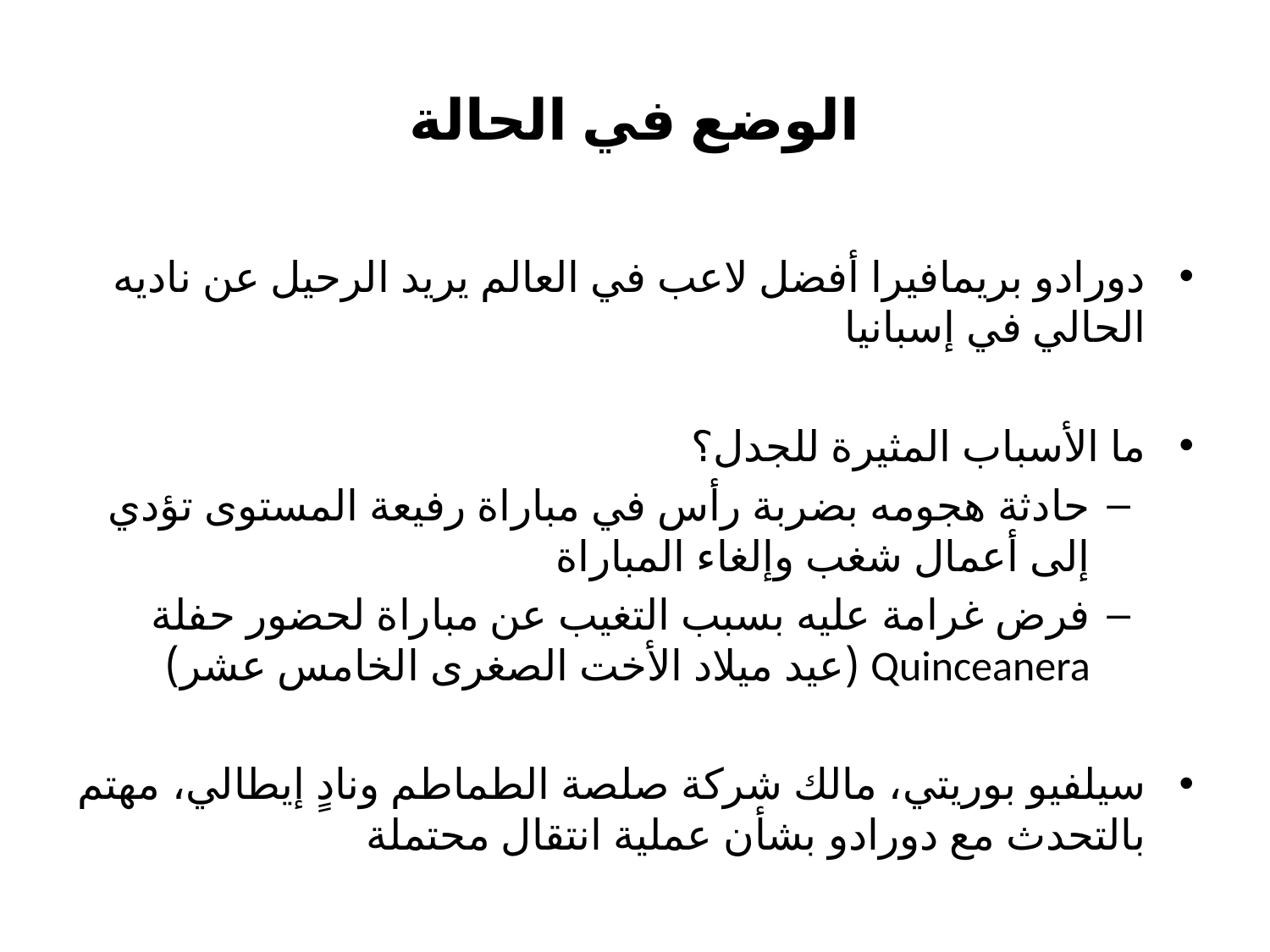

# الوضع في الحالة
دورادو بريمافيرا أفضل لاعب في العالم يريد الرحيل عن ناديه الحالي في إسبانيا

ما الأسباب المثيرة للجدل؟
حادثة هجومه بضربة رأس في مباراة رفيعة المستوى تؤدي إلى أعمال شغب وإلغاء المباراة
فرض غرامة عليه بسبب التغيب عن مباراة لحضور حفلة Quinceanera (عيد ميلاد الأخت الصغرى الخامس عشر)

سيلفيو بوريتي، مالك شركة صلصة الطماطم ونادٍ إيطالي، مهتم بالتحدث مع دورادو بشأن عملية انتقال محتملة